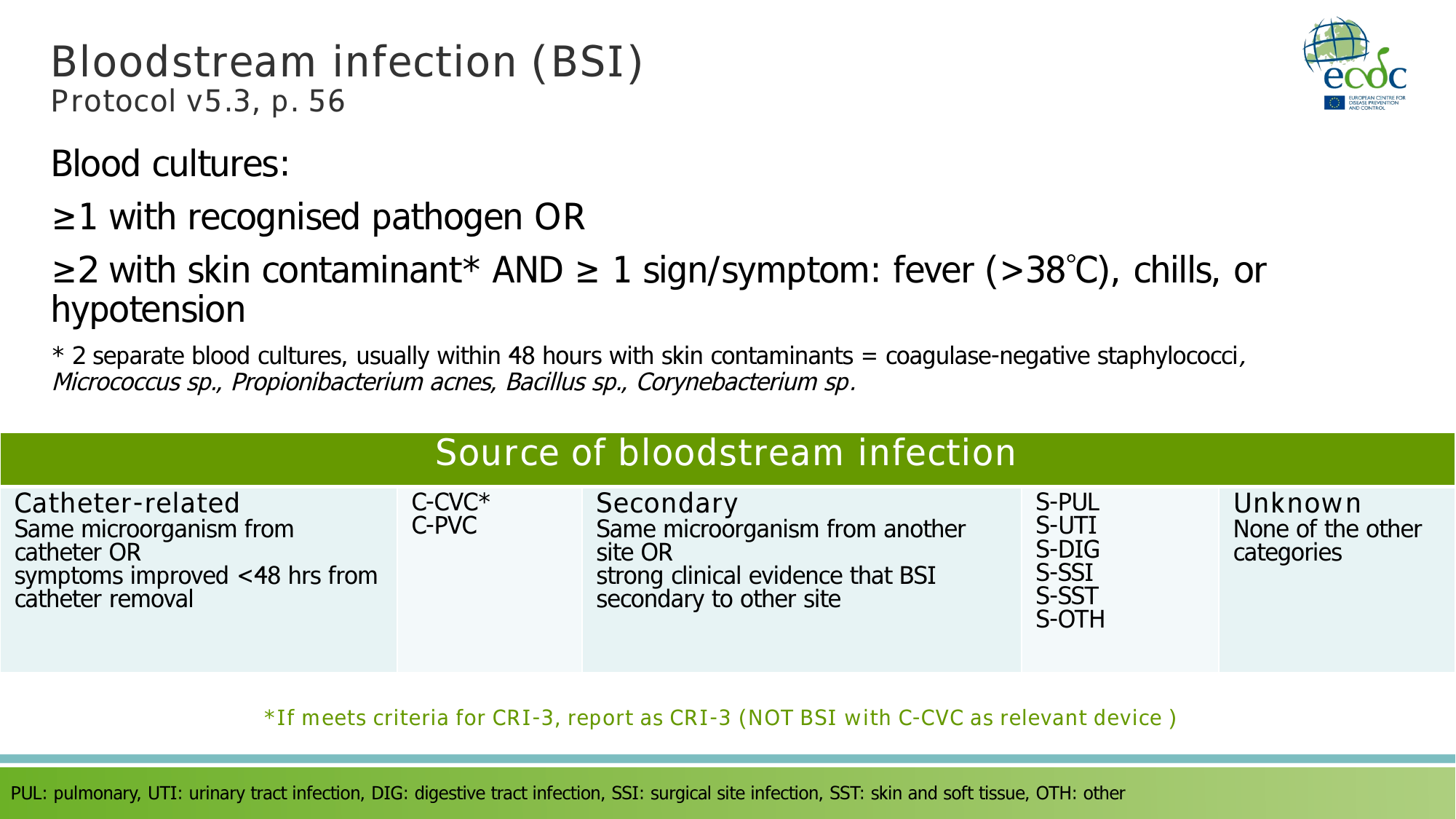

Bloodstream infection (BSI)
Protocol v5.3, p. 56
Blood cultures:
≥1 with recognised pathogen OR
≥2 with skin contaminant* AND ≥ 1 sign/symptom: fever (>38°C), chills, or hypotension
* 2 separate blood cultures, usually within 48 hours with skin contaminants = coagulase-negative staphylococci, Micrococcus sp., Propionibacterium acnes, Bacillus sp., Corynebacterium sp.

| Source of bloodstream infection |  |  |  |  |
| --- | --- | --- | --- | --- |
| Catheter-related Same microorganism from catheter OR symptoms improved <48 hrs from catheter removal | C-CVC\* C-PVC | Secondary Same microorganism from another site OR strong clinical evidence that BSI secondary to other site | S-PUL S-UTI S-DIG S-SSI S-SST S-OTH | Unknown None of the other categories |
*If meets criteria for CRI-3, report as CRI-3 (NOT BSI with C-CVC as relevant device )
PUL: pulmonary, UTI: urinary tract infection, DIG: digestive tract infection, SSI: surgical site infection, SST: skin and soft tissue, OTH: other